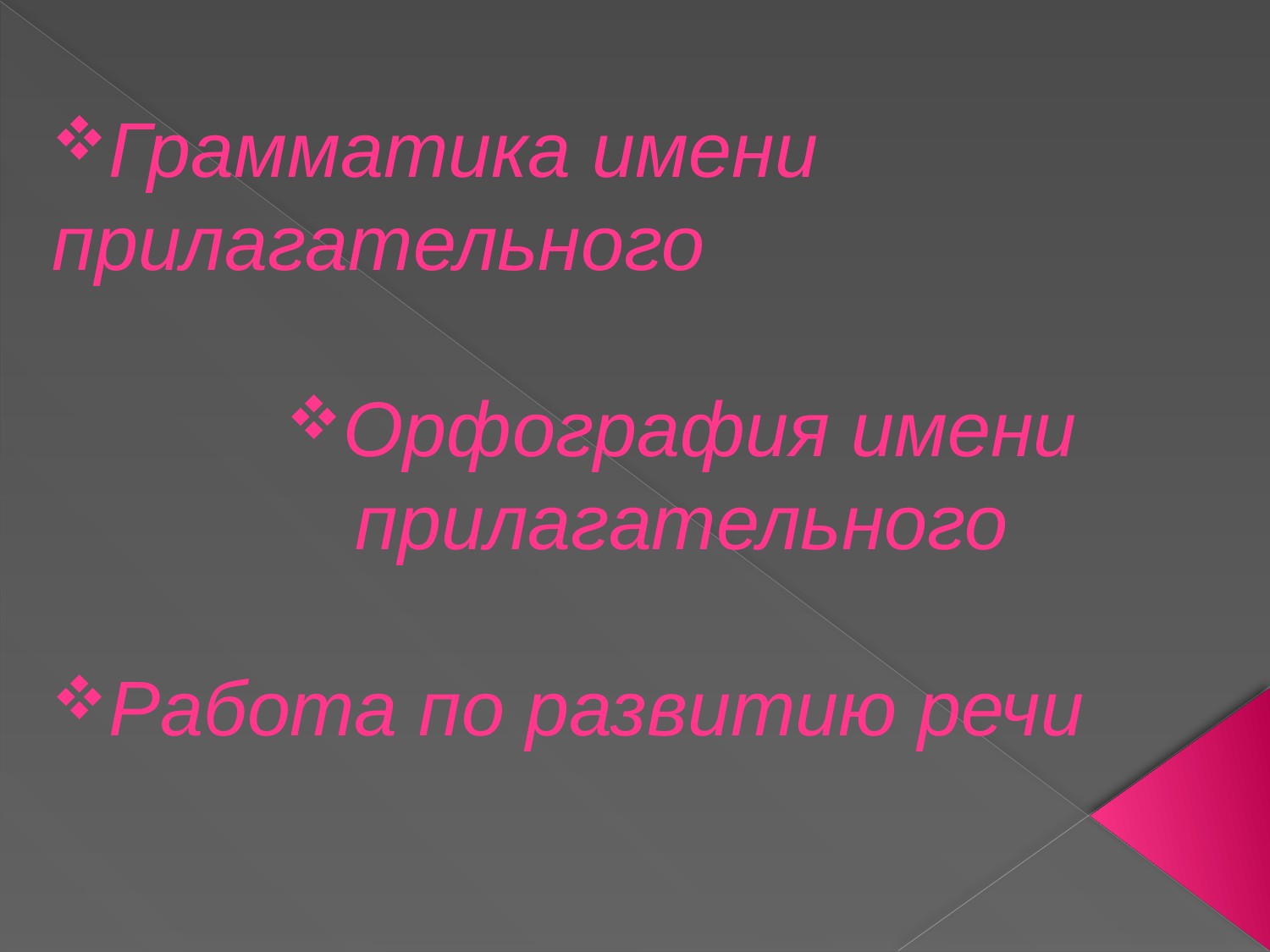

Грамматика имени прилагательного

Орфография имени прилагательного

Работа по развитию речи